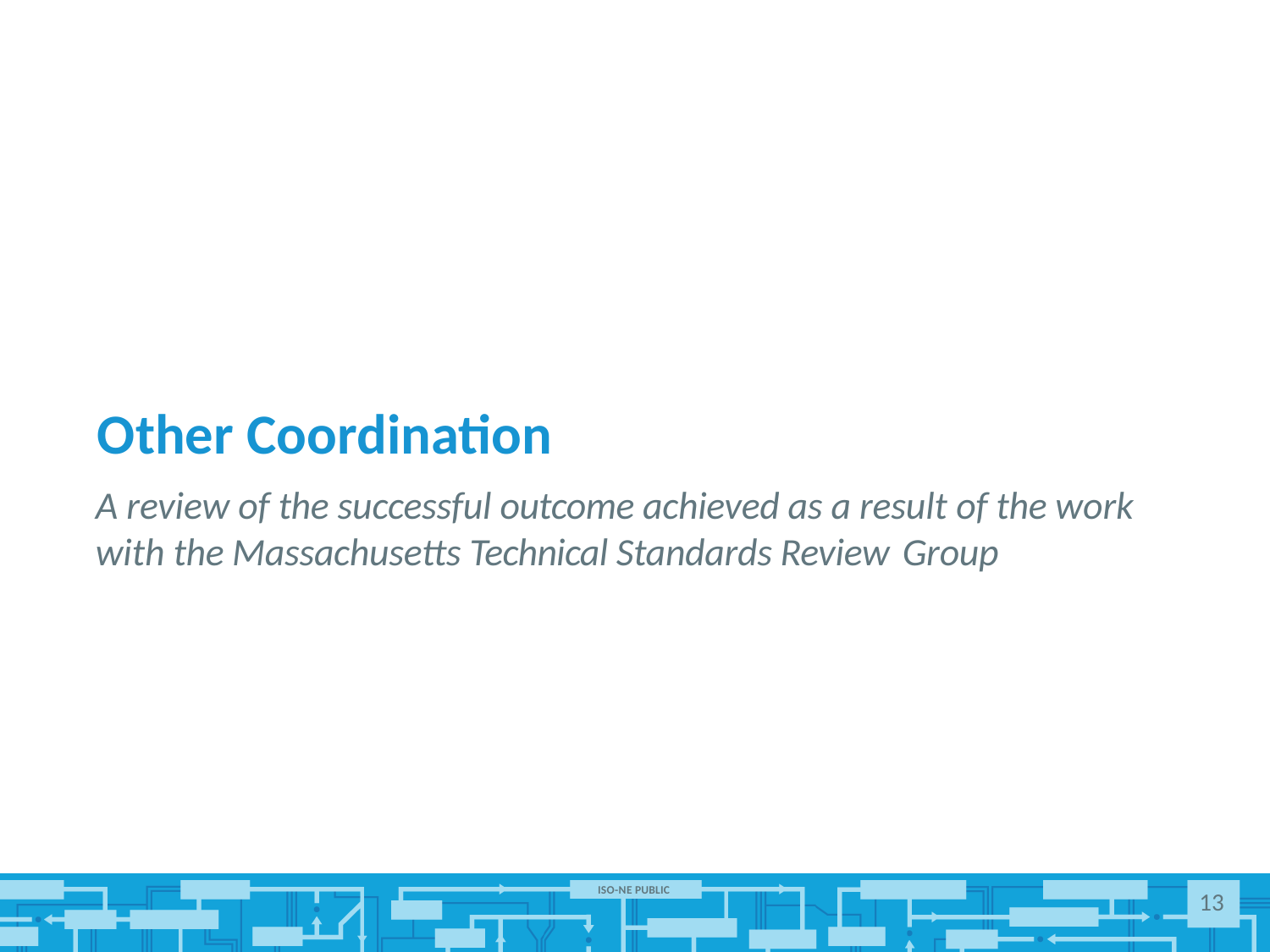

Other Coordination
A review of the successful outcome achieved as a result of the work  with the Massachusetts Technical Standards Review Group
ISO-NE PUBLIC
13